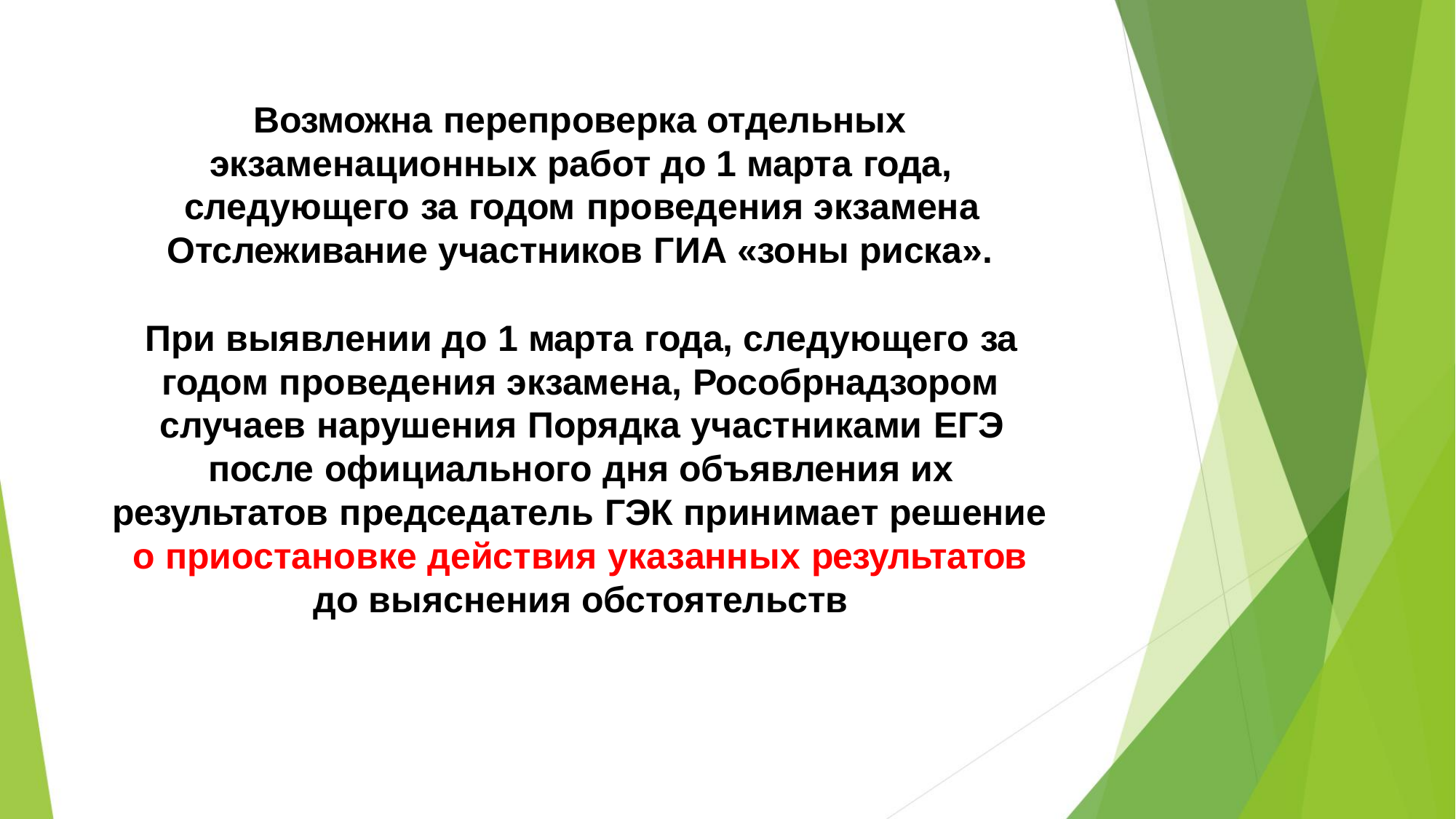

Возможна перепроверка отдельных
экзаменационных работ до 1 марта года,
следующего за годом проведения экзамена
Отслеживание участников ГИА «зоны риска».
При выявлении до 1 марта года, следующего за
годом проведения экзамена, Рособрнадзором
случаев нарушения Порядка участниками ЕГЭ
после официального дня объявления их
результатов председатель ГЭК принимает решение
о приостановке действия указанных результатов
до выяснения обстоятельств